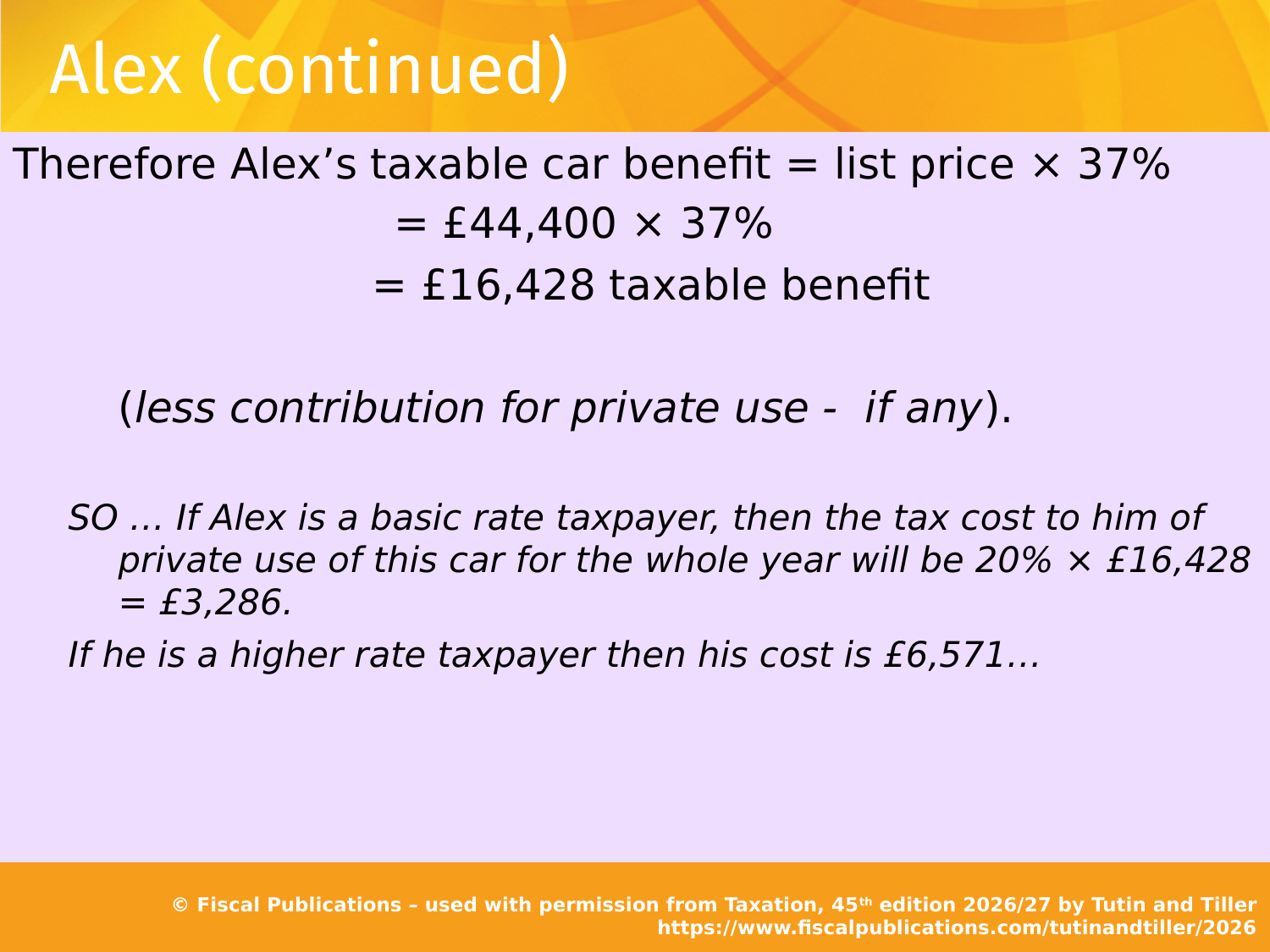

# Alex (continued)
Therefore Alex’s taxable car benefit = list price × 37%
			= £44,400 × 37%
			= £16,428 taxable benefit

	(less contribution for private use -  if any).

SO … If Alex is a basic rate taxpayer, then the tax cost to him of private use of this car for the whole year will be 20% × £16,428 = £3,286.
If he is a higher rate taxpayer then his cost is £6,571…